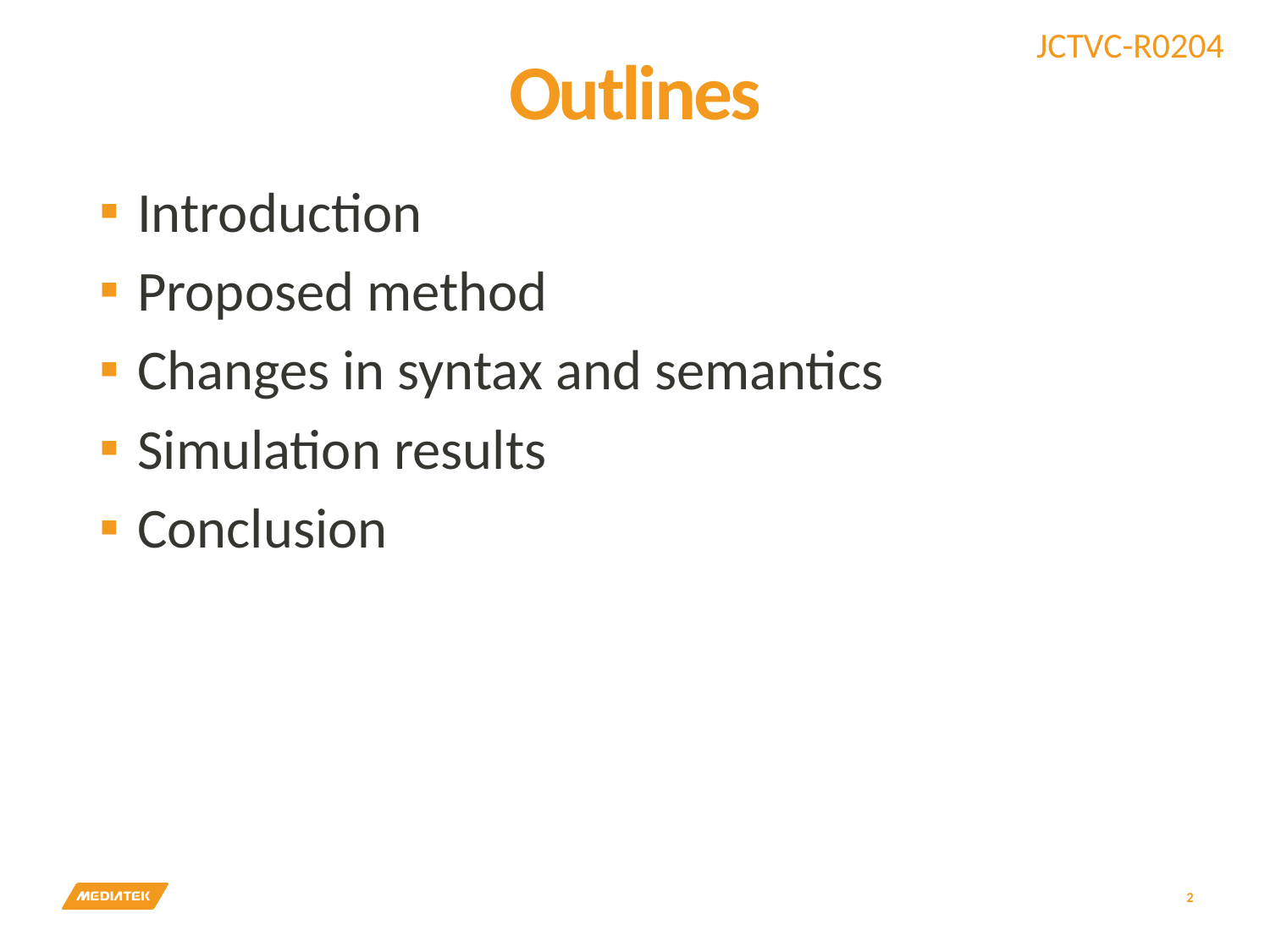

# Outlines

Introduction
Proposed method
Changes in syntax and semantics
Simulation results
Conclusion

2